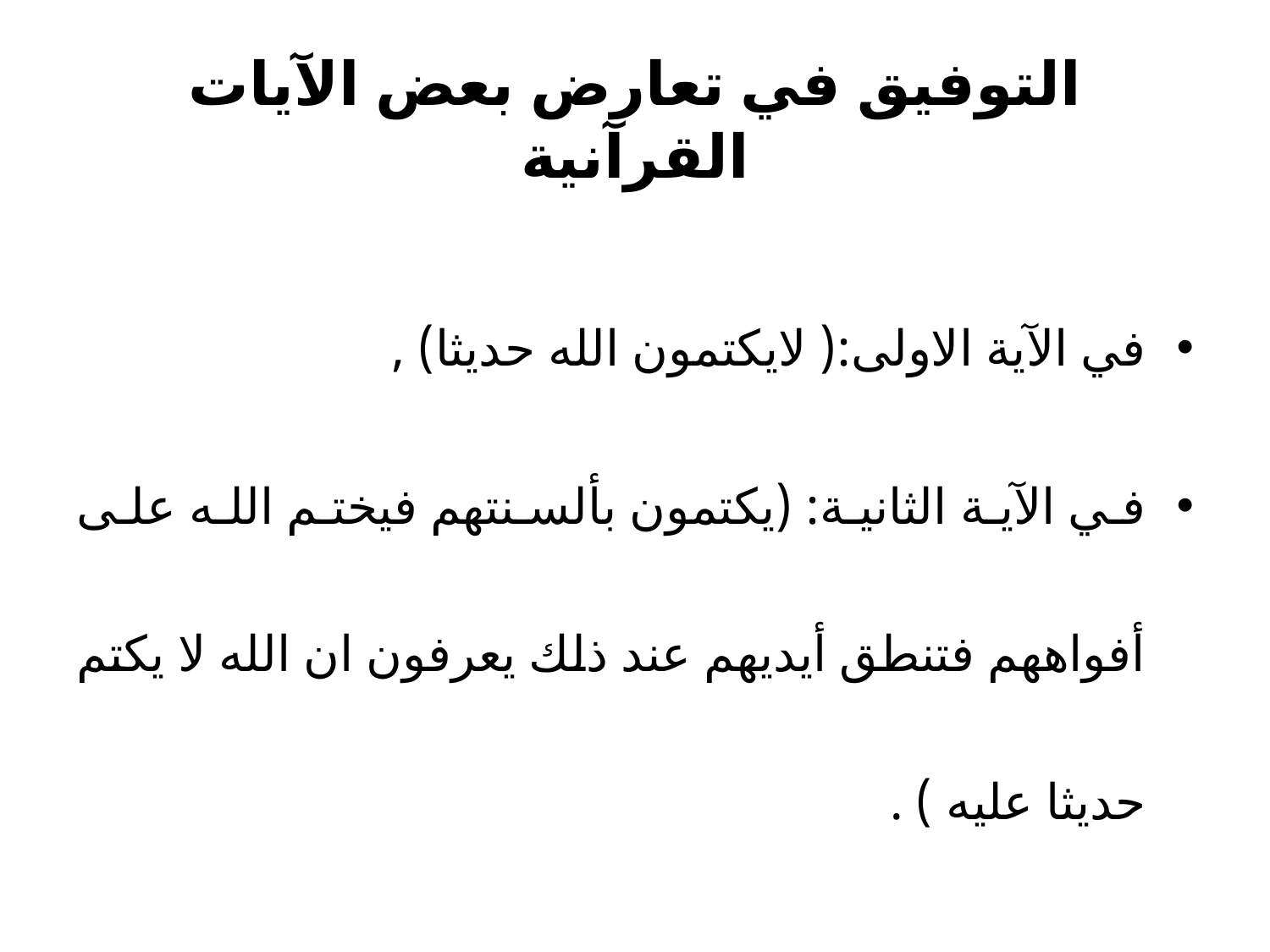

# التوفيق في تعارض بعض الآيات القرآنية
في الآية الاولى:( لايكتمون الله حديثا) ,
في الآية الثانية: (يكتمون بألسنتهم فيختم الله على أفواههم فتنطق أيديهم عند ذلك يعرفون ان الله لا يكتم حديثا عليه ) .